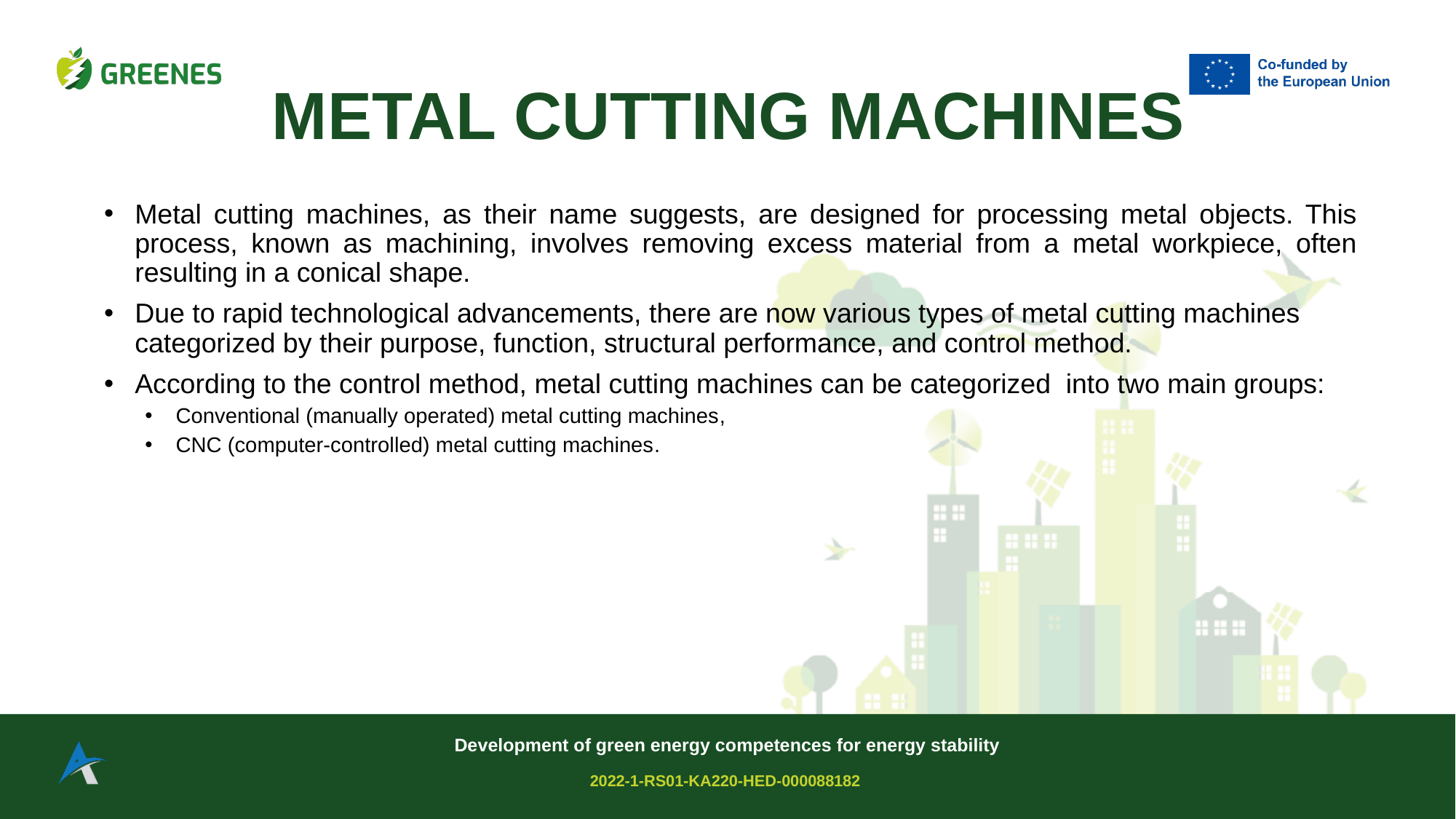

# METAL CUTTING MACHINES
Metal cutting machines, as their name suggests, are designed for processing metal objects. This process, known as machining, involves removing excess material from a metal workpiece, often resulting in a conical shape.
Due to rapid technological advancements, there are now various types of metal cutting machines categorized by their purpose, function, structural performance, and control method.
According to the control method, metal cutting machines can be categorized  into two main groups:
Conventional (manually operated) metal cutting machines,
CNC (computer-controlled) metal cutting machines.